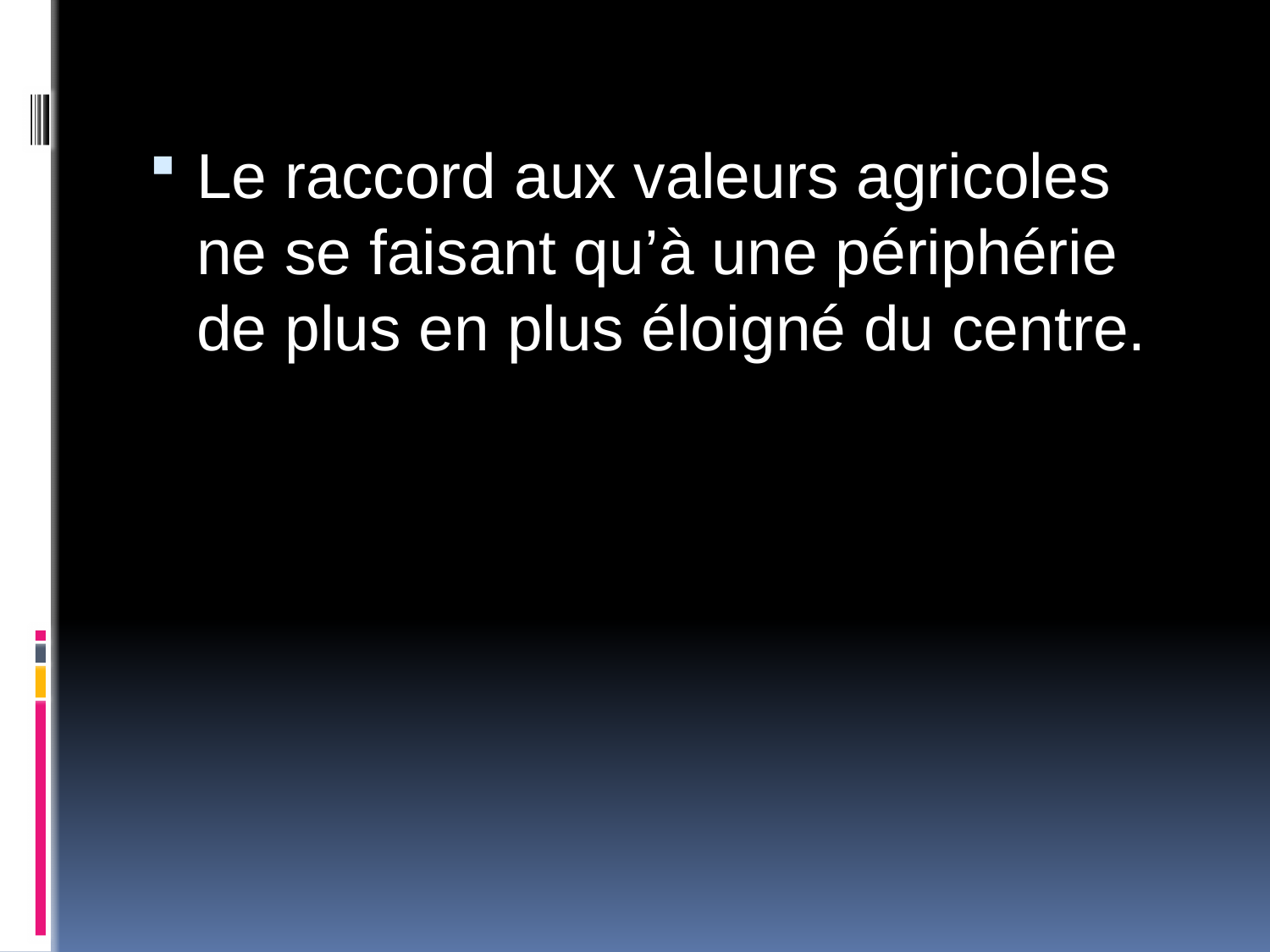

#
Le raccord aux valeurs agricoles ne se faisant qu’à une périphérie de plus en plus éloigné du centre.